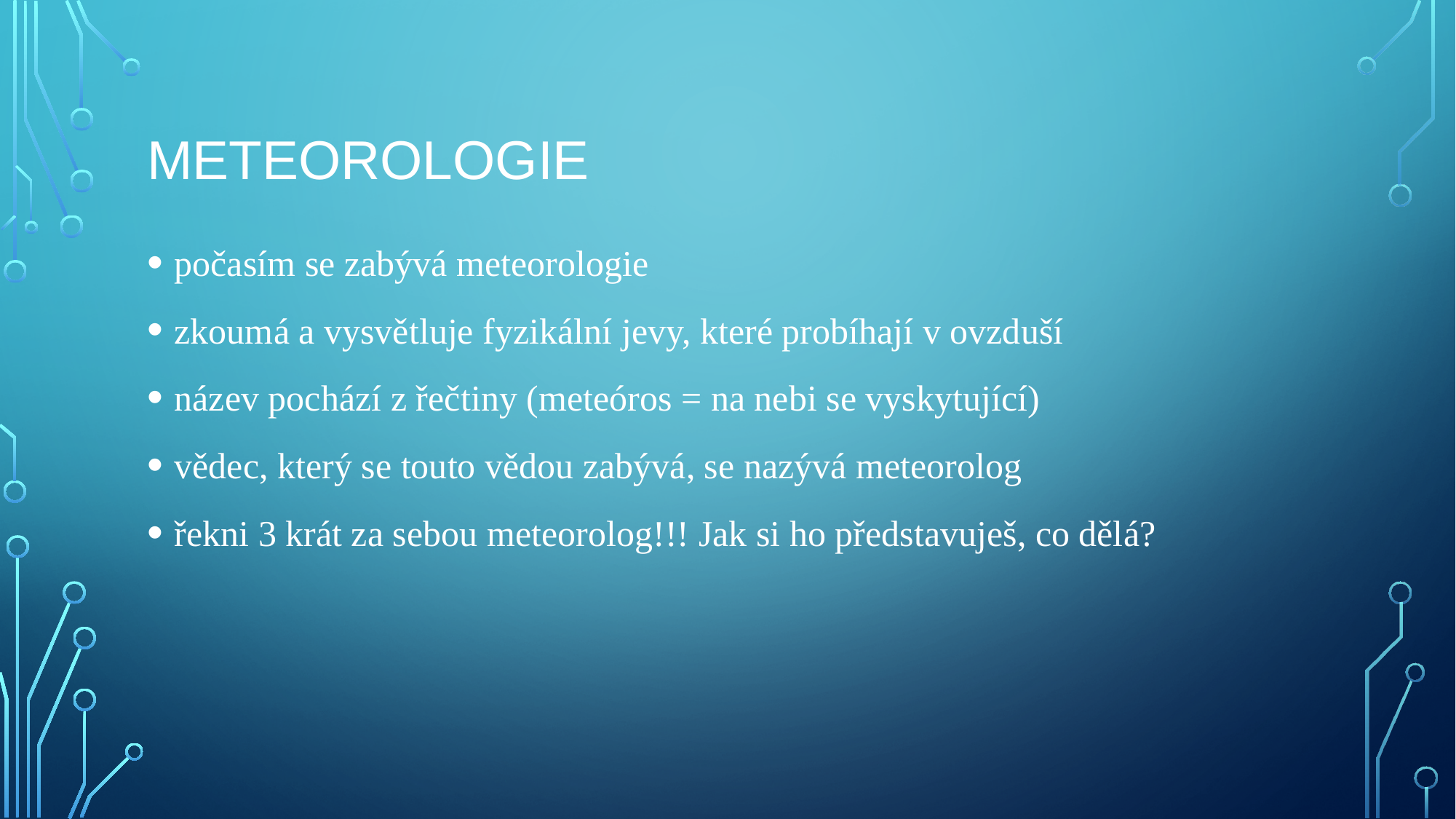

# meteorologie
počasím se zabývá meteorologie
zkoumá a vysvětluje fyzikální jevy, které probíhají v ovzduší
název pochází z řečtiny (meteóros = na nebi se vyskytující)
vědec, který se touto vědou zabývá, se nazývá meteorolog
řekni 3 krát za sebou meteorolog!!! Jak si ho představuješ, co dělá?